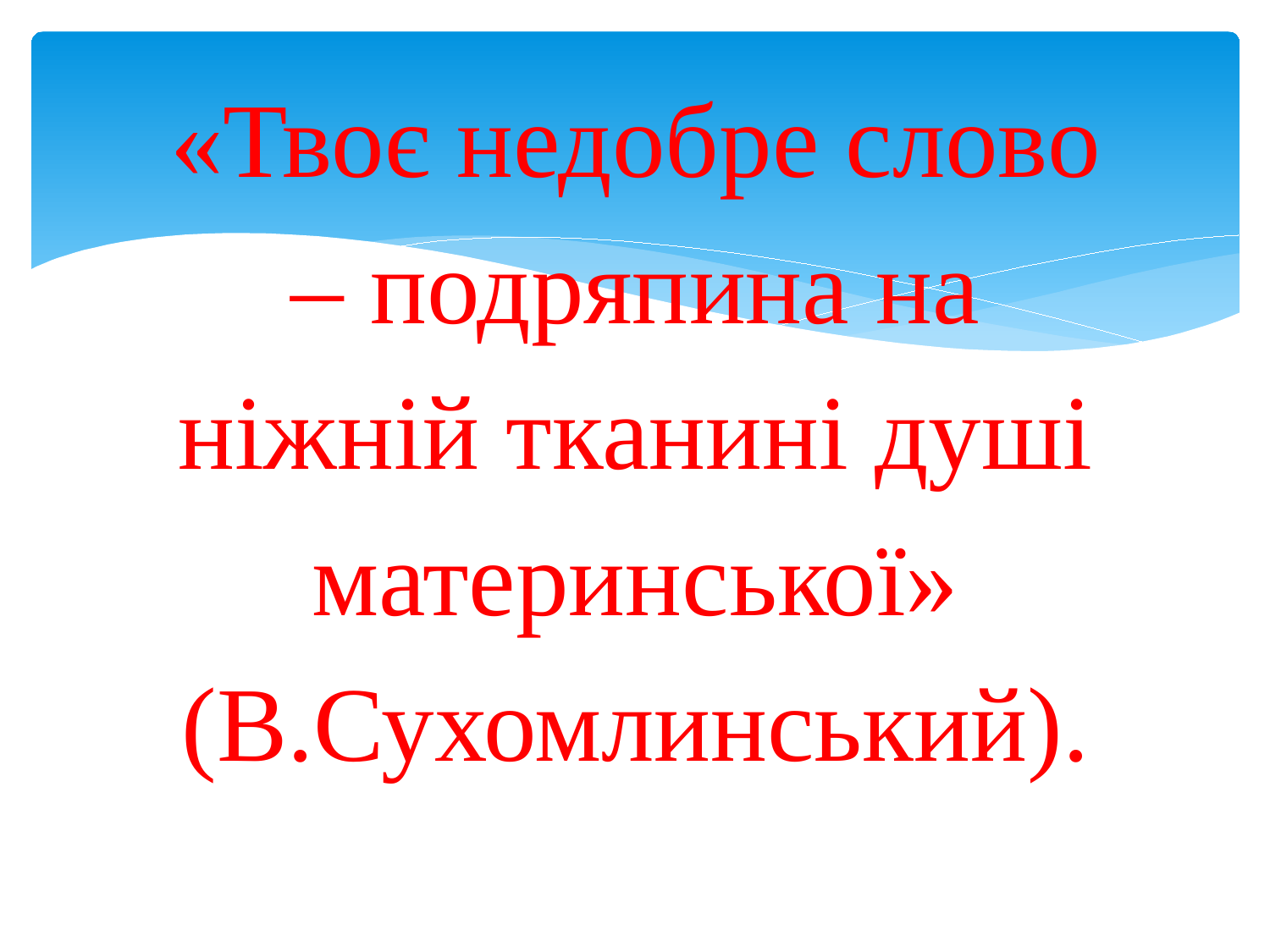

#
«Твоє недобре слово – подряпина на ніжній тканині душі материнської» (В.Сухомлинський).